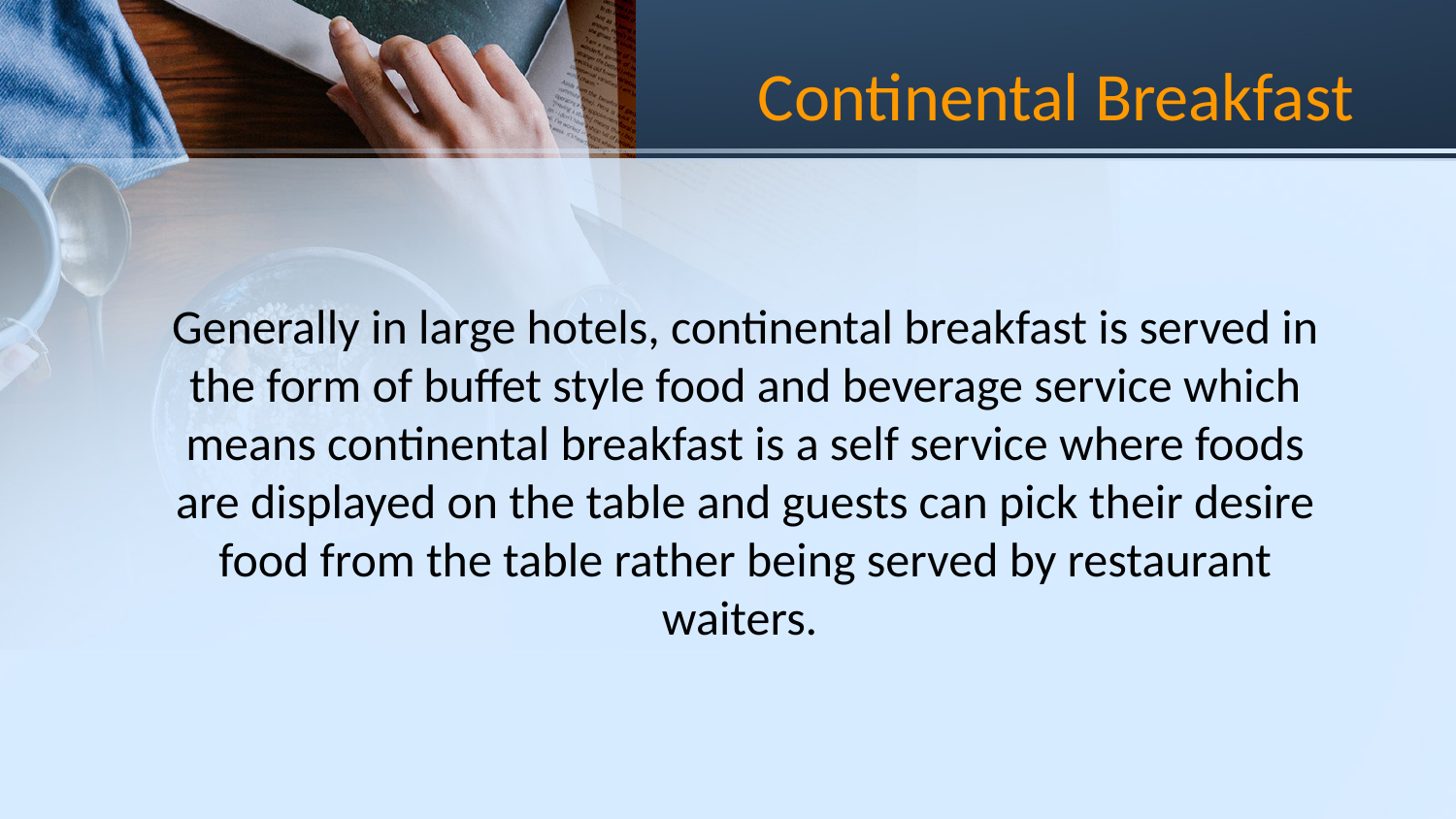

# Continental Breakfast
Generally in large hotels, continental breakfast is served in the form of buffet style food and beverage service which means continental breakfast is a self service where foods are displayed on the table and guests can pick their desire food from the table rather being served by restaurant waiters.